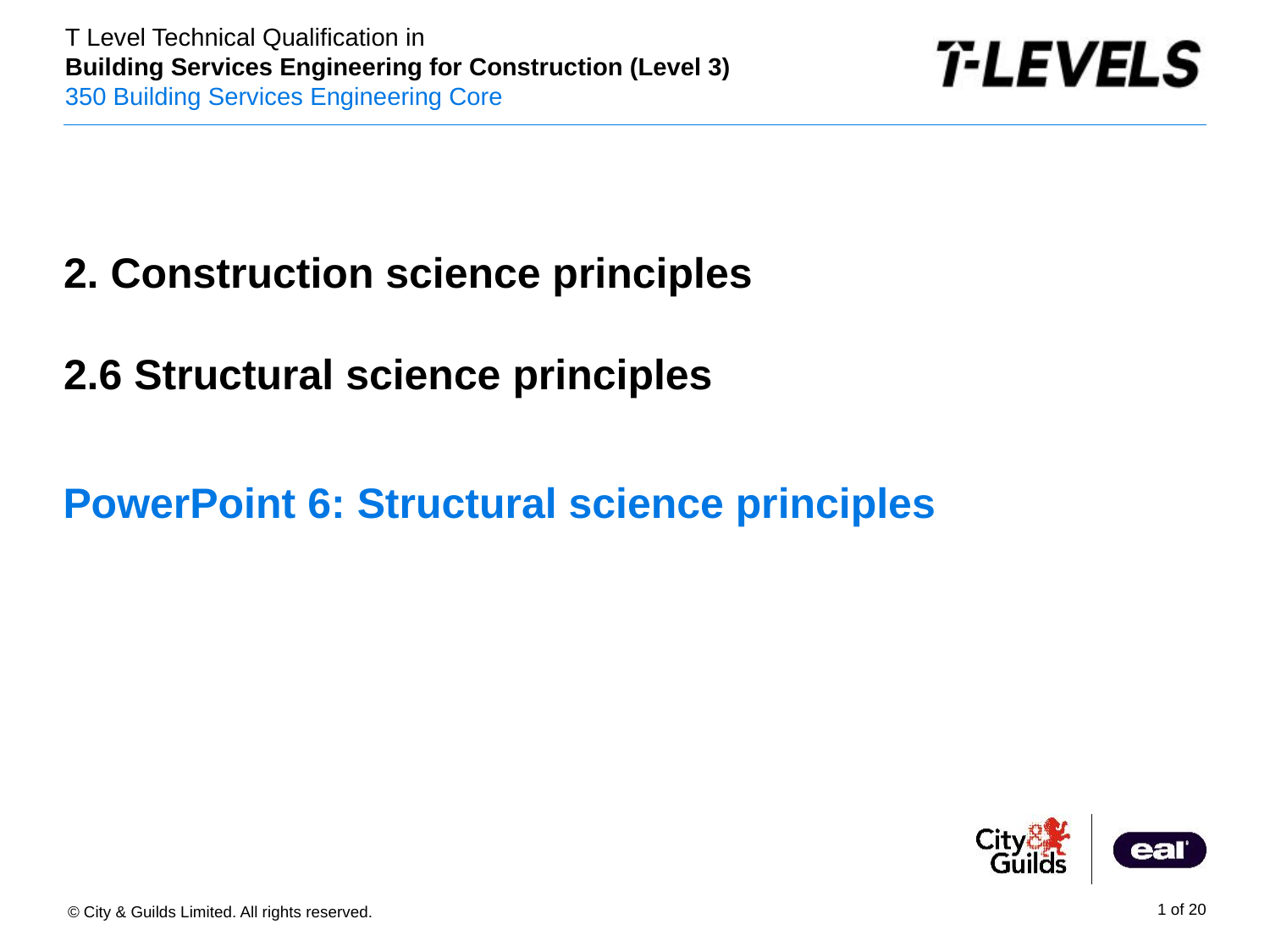

PowerPoint presentation
2. Construction science principles

2.6 Structural science principles

# PowerPoint 6: Structural science principles